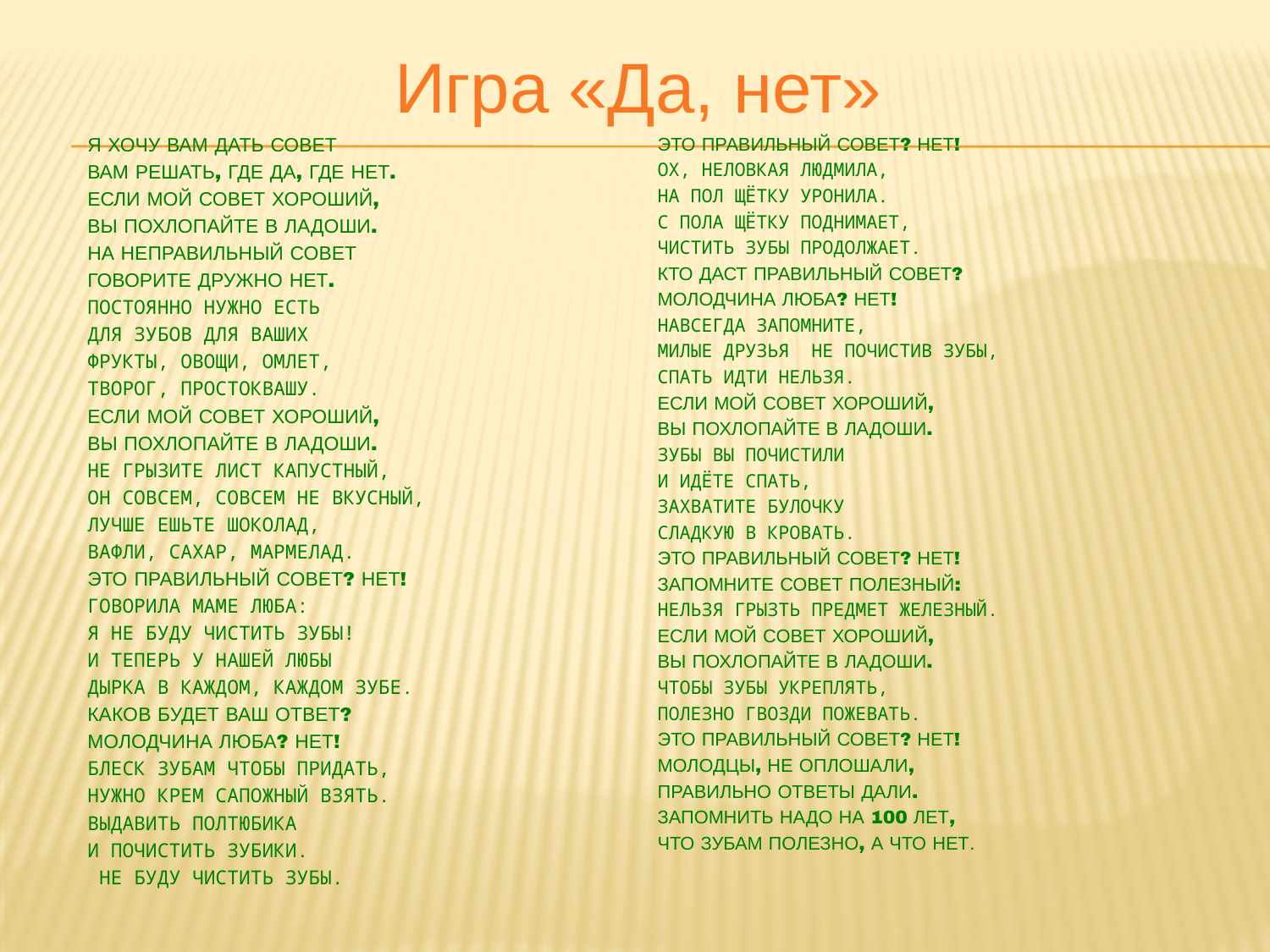

# Игра «Да, нет»
Я хочу вам дать совет
Вам решать, где да, где нет.
Если мой совет хороший,
Вы похлопайте в ладоши.
На неправильный совет
Говорите дружно нет.
Постоянно нужно есть
Для зубов для ваших
Фрукты, овощи, омлет,
Творог, простоквашу.
Если мой совет хороший,
Вы похлопайте в ладоши.
Не грызите лист капустный,
Он совсем, совсем не вкусный,
Лучше ешьте шоколад,
Вафли, сахар, мармелад.
Это правильный совет? Нет!
Говорила маме Люба:
Я не буду чистить зубы!
И теперь у нашей Любы
Дырка в каждом, каждом зубе.
Каков будет ваш ответ?
Молодчина Люба? Нет!
Блеск зубам чтобы придать,
Нужно крем сапожный взять.
Выдавить полтюбика
И почистить зубики.
 не буду чистить зубы.

Это правильный совет? Нет!
Ох, неловкая Людмила,
На пол щётку уронила.
С пола щётку поднимает,
Чистить зубы продолжает.
Кто даст правильный совет?
Молодчина Люба? Нет!
Навсегда запомните,
Милые друзья  Не почистив зубы,
Спать идти нельзя.
Если мой совет хороший,
Вы похлопайте в ладоши.
Зубы вы почистили
И идёте спать,
Захватите булочку
Сладкую в кровать.
Это правильный совет? Нет!
Запомните совет полезный:
Нельзя грызть предмет железный.
Если мой совет хороший,
Вы похлопайте в ладоши.
Чтобы зубы укреплять,
Полезно гвозди пожевать.
Это правильный совет? Нет!
Молодцы, не оплошали,
Правильно ответы дали.
Запомнить надо на 100 лет,
Что зубам полезно, а что нет.